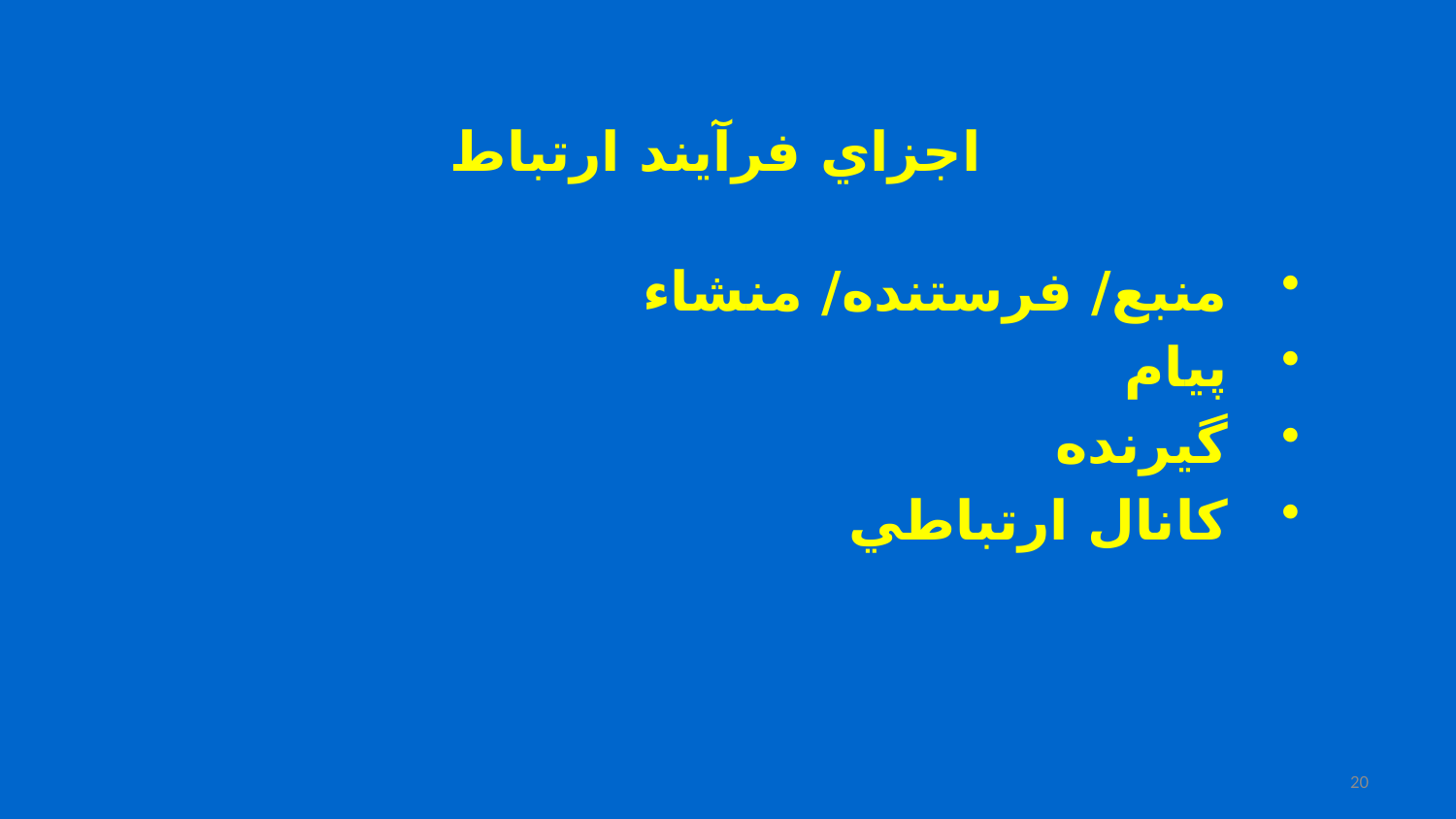

اجزاي فرآيند ارتباط
منبع/ فرستنده/ منشاء
پيام
گيرنده
كانال ارتباطي
20